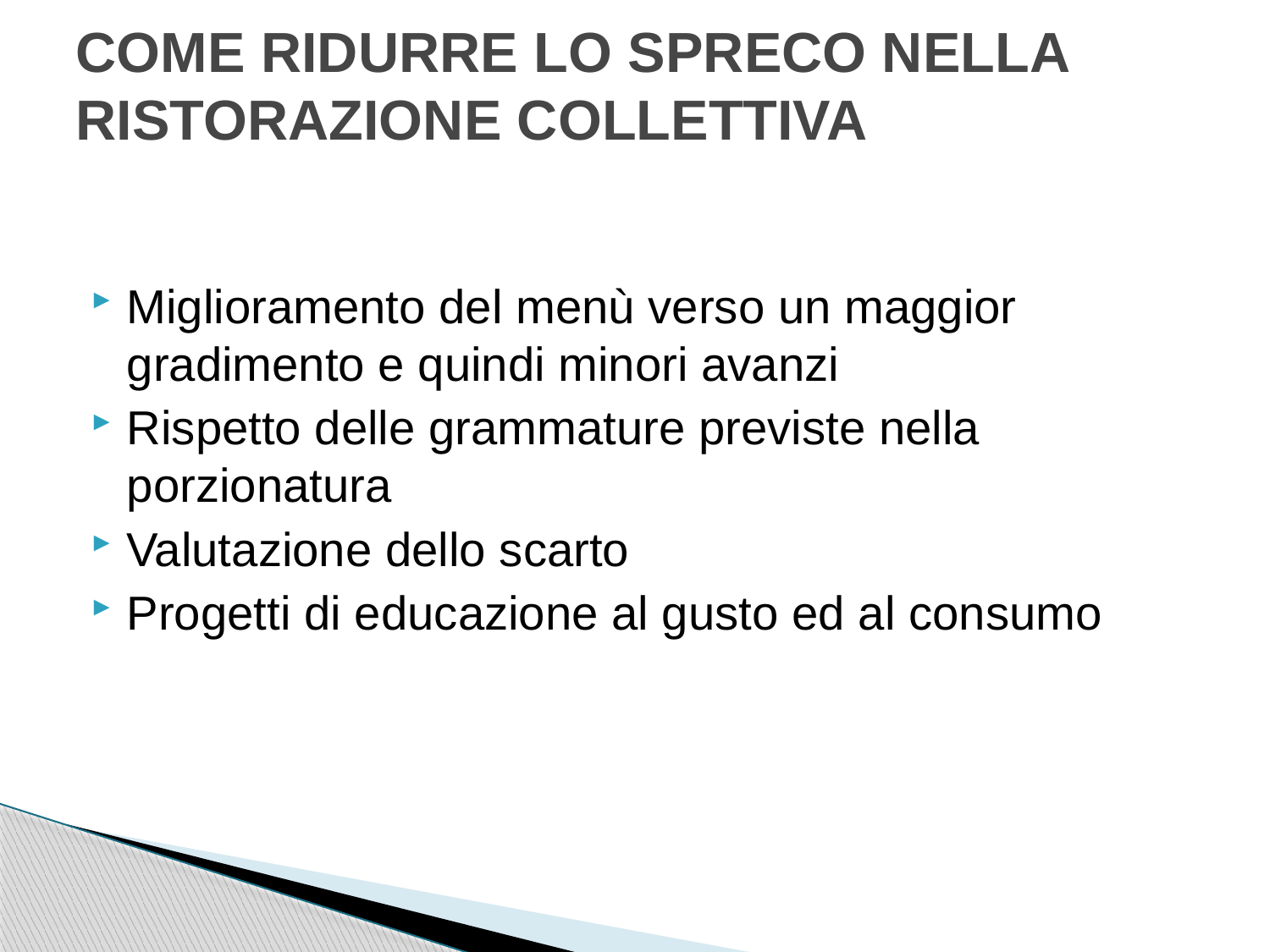

# COME RIDURRE LO SPRECO NELLA RISTORAZIONE COLLETTIVA

Miglioramento del menù verso un maggior gradimento e quindi minori avanzi
Rispetto delle grammature previste nella porzionatura
Valutazione dello scarto
Progetti di educazione al gusto ed al consumo